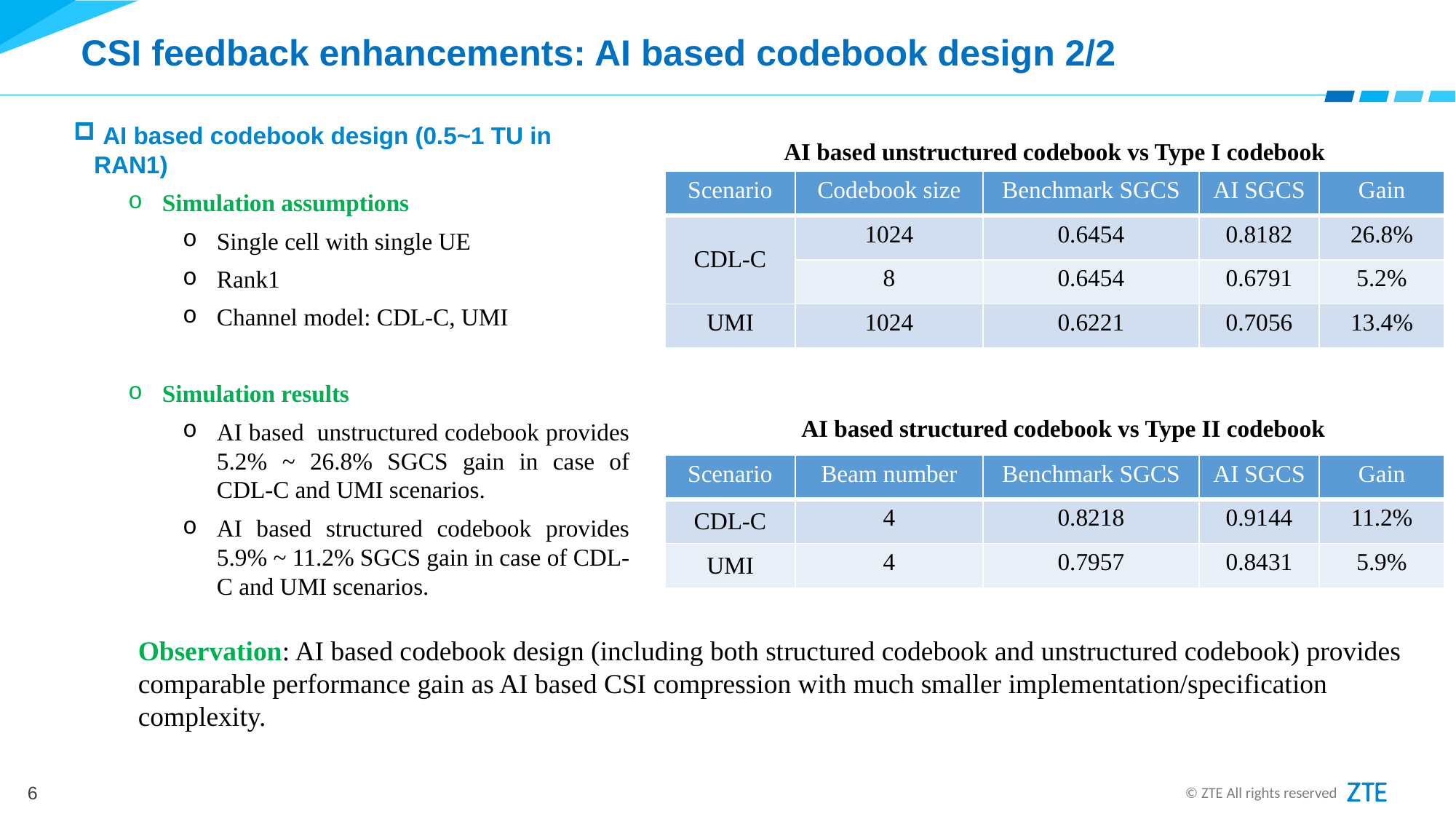

# CSI feedback enhancements: AI based codebook design 2/2
 AI based codebook design (0.5~1 TU in RAN1)
Simulation assumptions
Single cell with single UE
Rank1
Channel model: CDL-C, UMI

Simulation results
AI based  unstructured codebook provides 5.2% ~ 26.8% SGCS gain in case of CDL-C and UMI scenarios.
AI based structured codebook provides 5.9% ~ 11.2% SGCS gain in case of CDL-C and UMI scenarios.
AI based unstructured codebook vs Type I codebook
| Scenario | Codebook size | Benchmark SGCS | AI SGCS | Gain |
| --- | --- | --- | --- | --- |
| CDL-C | 1024 | 0.6454 | 0.8182 | 26.8% |
|  | 8 | 0.6454 | 0.6791 | 5.2% |
| UMI | 1024 | 0.6221 | 0.7056 | 13.4% |
AI based structured codebook vs Type II codebook
| Scenario | Beam number | Benchmark SGCS | AI SGCS | Gain |
| --- | --- | --- | --- | --- |
| CDL-C | 4 | 0.8218 | 0.9144 | 11.2% |
| UMI | 4 | 0.7957 | 0.8431 | 5.9% |
Observation: AI based codebook design (including both structured codebook and unstructured codebook) provides comparable performance gain as AI based CSI compression with much smaller implementation/specification complexity.